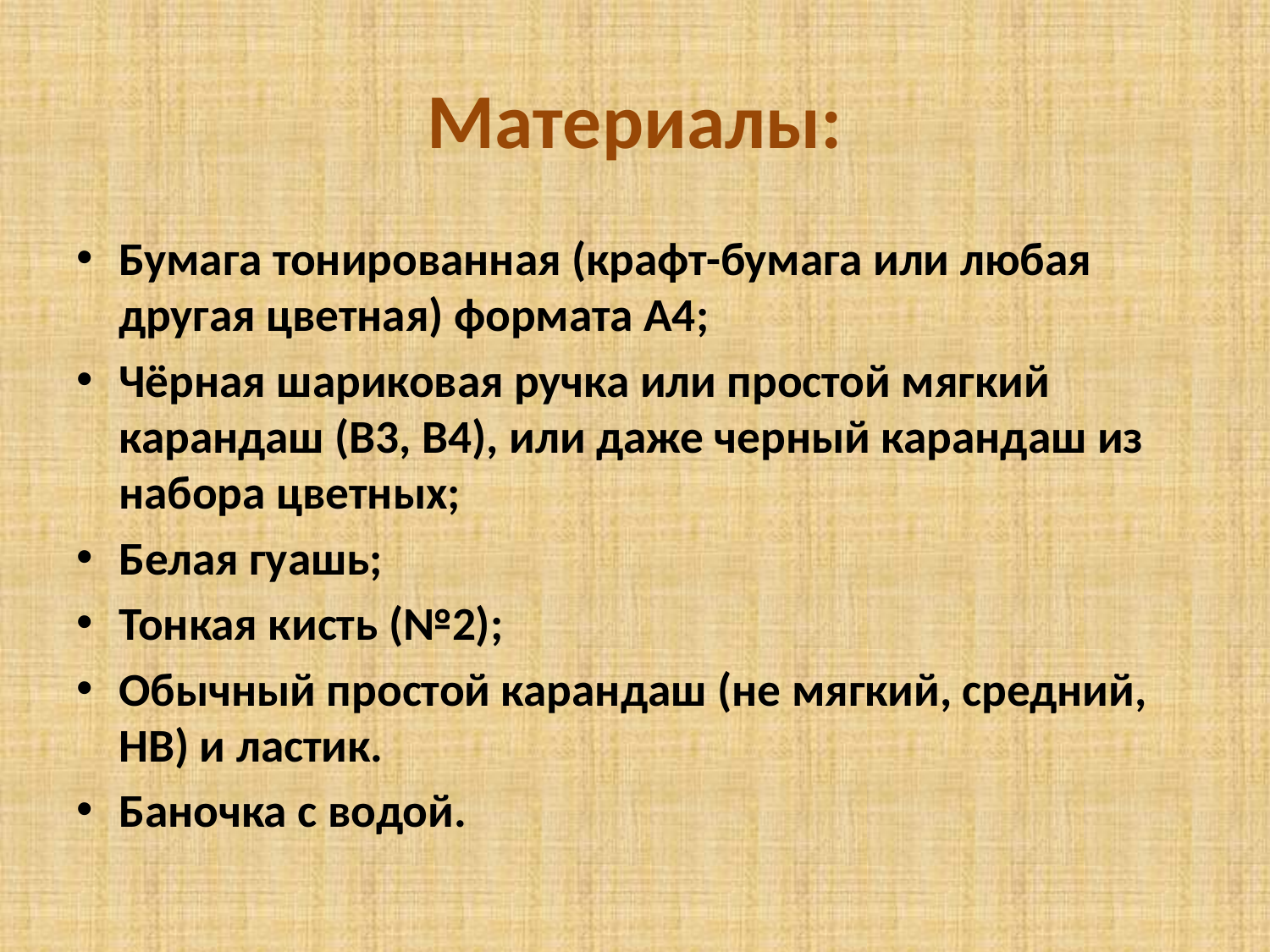

# Материалы:
Бумага тонированная (крафт-бумага или любая другая цветная) формата А4;
Чёрная шариковая ручка или простой мягкий карандаш (В3, В4), или даже черный карандаш из набора цветных;
Белая гуашь;
Тонкая кисть (№2);
Обычный простой карандаш (не мягкий, средний, НВ) и ластик.
Баночка с водой.